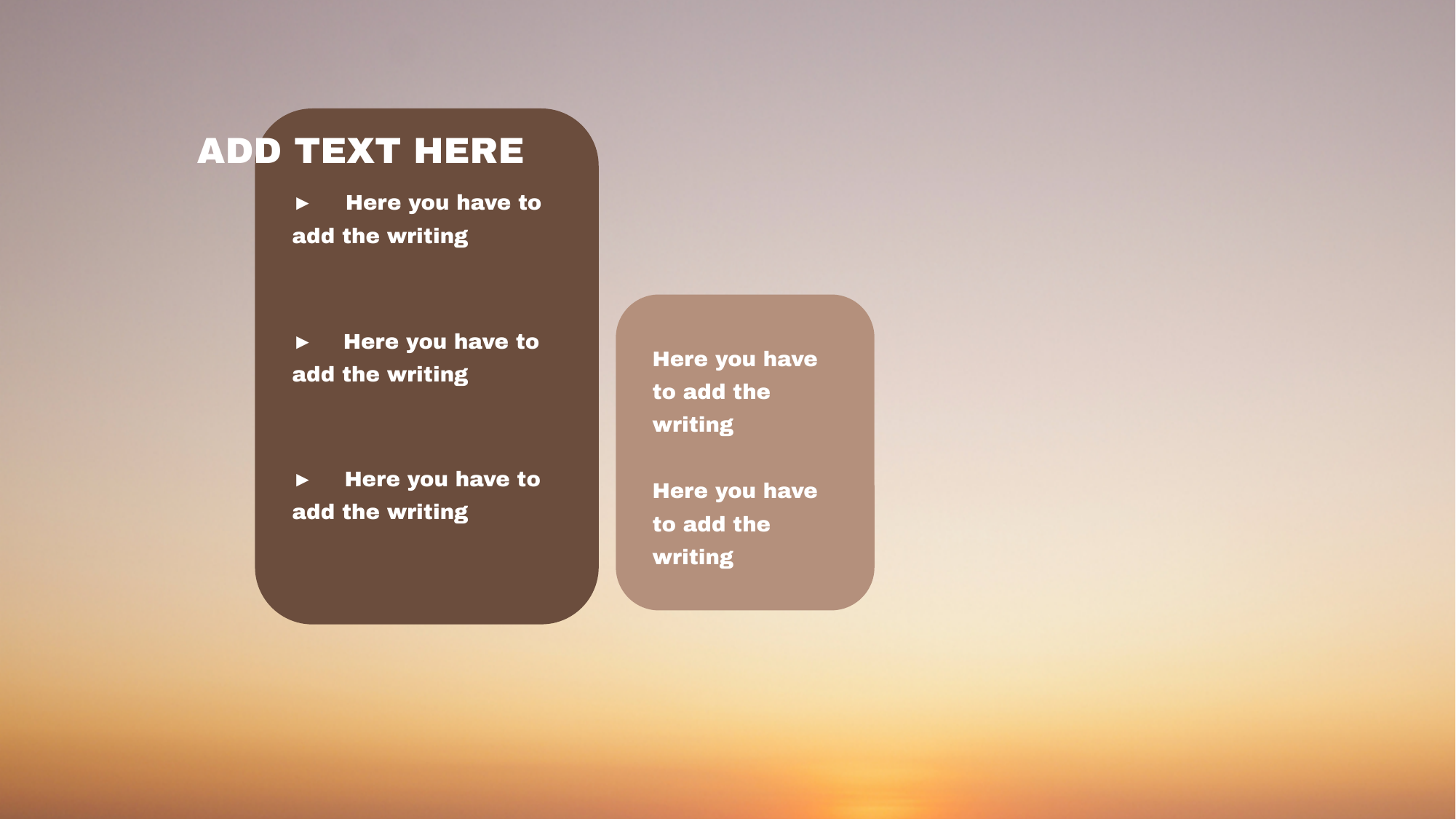

ADD TEXT HERE

►     Here you have to add the writing

►     Here you have to add the writing
Here you have to add the writing

Here you have to add the writing

►     Here you have to add the writing